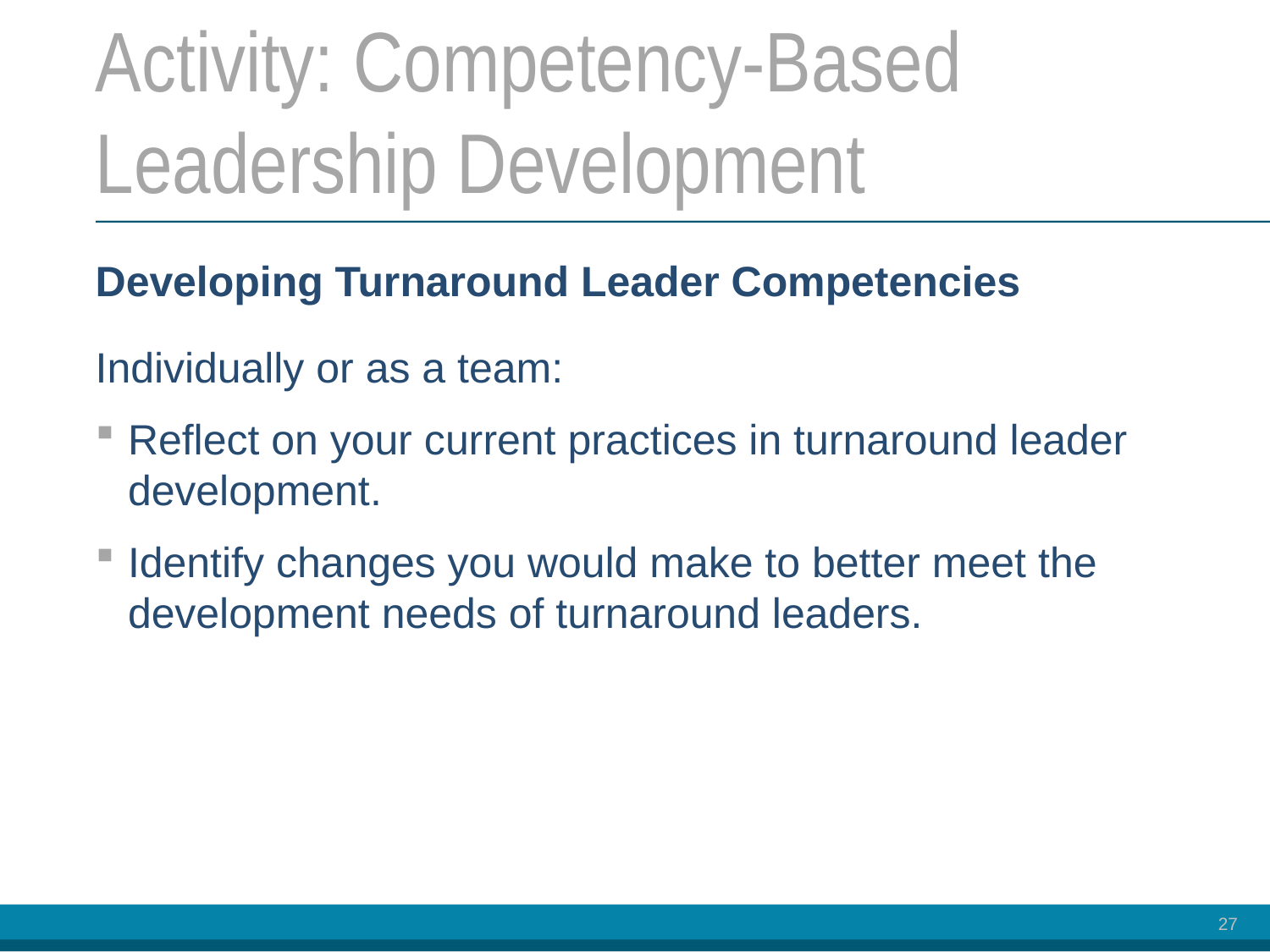

# Activity: Competency-Based Leadership Development
Developing Turnaround Leader Competencies
Individually or as a team:
Reflect on your current practices in turnaround leader development.
Identify changes you would make to better meet the development needs of turnaround leaders.
27